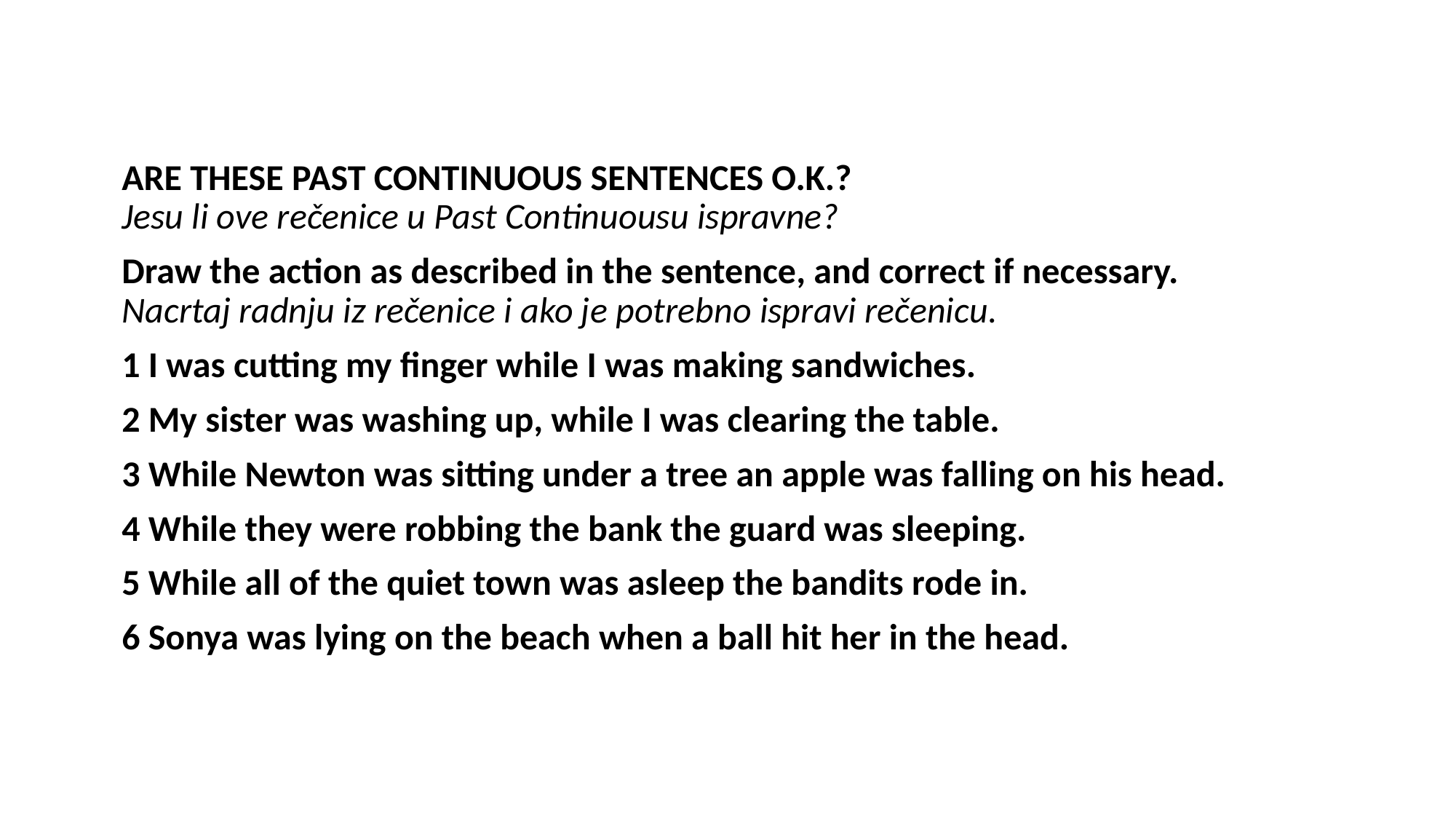

ARE THESE PAST CONTINUOUS SENTENCES O.K.?
Jesu li ove rečenice u Past Continuousu ispravne?
Draw the action as described in the sentence, and correct if necessary.
Nacrtaj radnju iz rečenice i ako je potrebno ispravi rečenicu.
1 I was cutting my finger while I was making sandwiches.
2 My sister was washing up, while I was clearing the table.
3 While Newton was sitting under a tree an apple was falling on his head.
4 While they were robbing the bank the guard was sleeping.
5 While all of the quiet town was asleep the bandits rode in.
6 Sonya was lying on the beach when a ball hit her in the head.